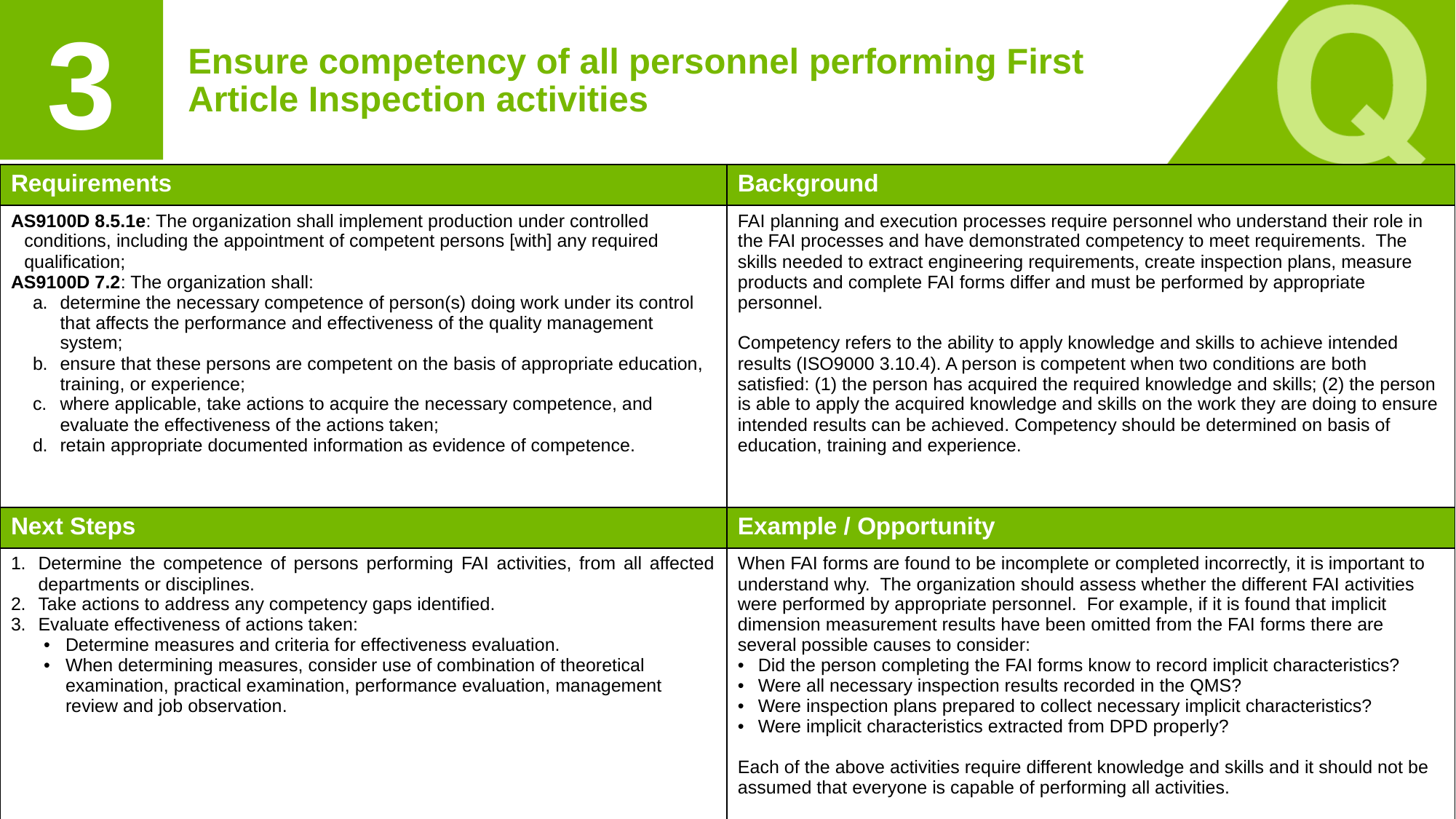

3
# Ensure competency of all personnel performing First Article Inspection activities
| Requirements | Background |
| --- | --- |
| AS9100D 8.5.1e: The organization shall implement production under controlled conditions, including the appointment of competent persons [with] any required qualification; AS9100D 7.2: The organization shall: determine the necessary competence of person(s) doing work under its control that affects the performance and effectiveness of the quality management system; ensure that these persons are competent on the basis of appropriate education, training, or experience; where applicable, take actions to acquire the necessary competence, and evaluate the effectiveness of the actions taken; retain appropriate documented information as evidence of competence. | FAI planning and execution processes require personnel who understand their role in the FAI processes and have demonstrated competency to meet requirements. The skills needed to extract engineering requirements, create inspection plans, measure products and complete FAI forms differ and must be performed by appropriate personnel. Competency refers to the ability to apply knowledge and skills to achieve intended results (ISO9000 3.10.4). A person is competent when two conditions are both satisfied: (1) the person has acquired the required knowledge and skills; (2) the person is able to apply the acquired knowledge and skills on the work they are doing to ensure intended results can be achieved. Competency should be determined on basis of education, training and experience. |
| Next Steps | Example / Opportunity |
| Determine the competence of persons performing FAI activities, from all affected departments or disciplines. Take actions to address any competency gaps identified. Evaluate effectiveness of actions taken: Determine measures and criteria for effectiveness evaluation. When determining measures, consider use of combination of theoretical examination, practical examination, performance evaluation, management review and job observation. | When FAI forms are found to be incomplete or completed incorrectly, it is important to understand why. The organization should assess whether the different FAI activities were performed by appropriate personnel. For example, if it is found that implicit dimension measurement results have been omitted from the FAI forms there are several possible causes to consider: Did the person completing the FAI forms know to record implicit characteristics? Were all necessary inspection results recorded in the QMS? Were inspection plans prepared to collect necessary implicit characteristics? Were implicit characteristics extracted from DPD properly? Each of the above activities require different knowledge and skills and it should not be assumed that everyone is capable of performing all activities. |